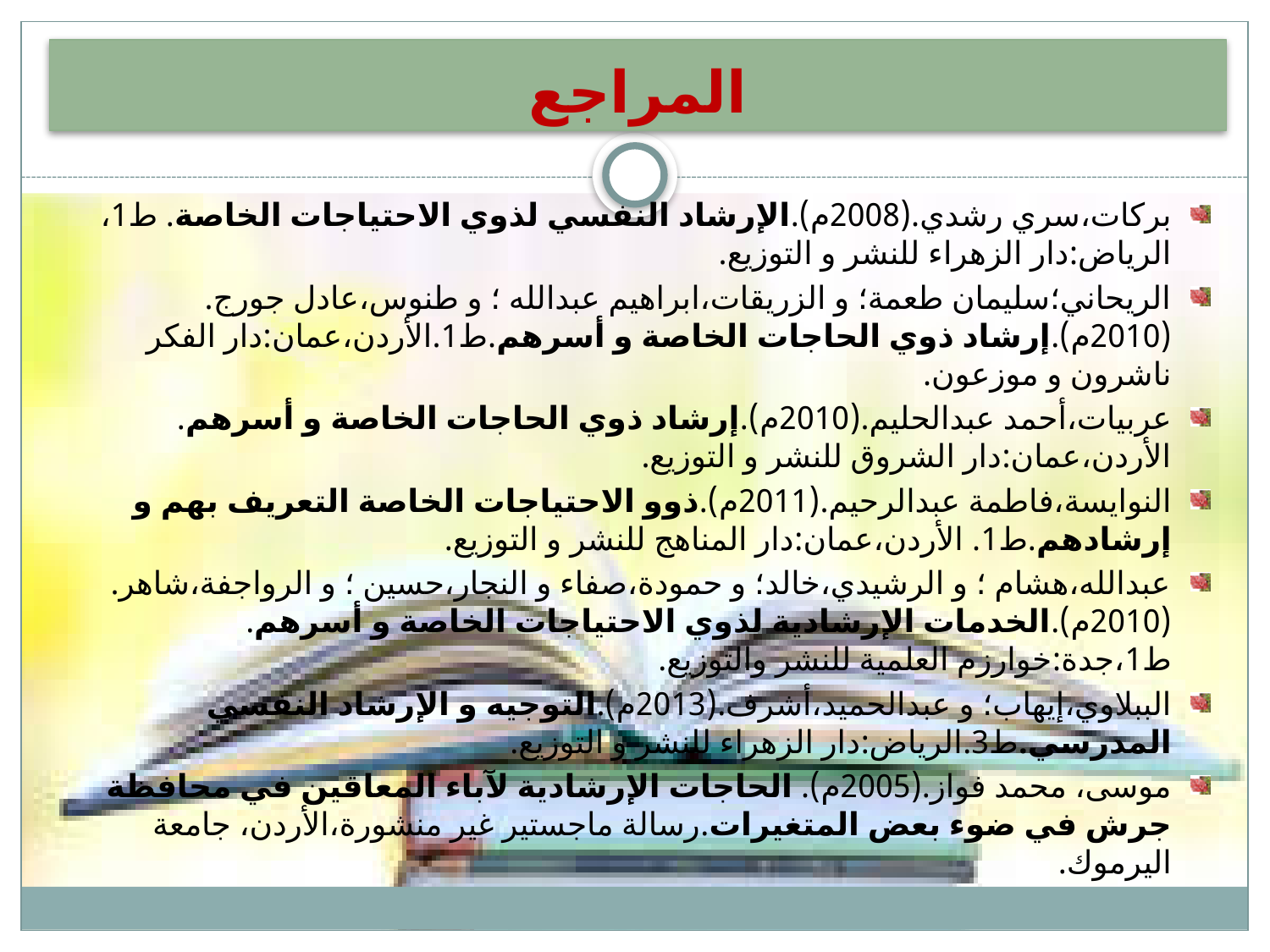

# المراجع
بركات،سري رشدي.(2008م).الإرشاد النفسي لذوي الاحتياجات الخاصة. ط1، الرياض:دار الزهراء للنشر و التوزيع.
الريحاني؛سليمان طعمة؛ و الزريقات،ابراهيم عبدالله ؛ و طنوس،عادل جورج.(2010م).إرشاد ذوي الحاجات الخاصة و أسرهم.ط1.الأردن،عمان:دار الفكر ناشرون و موزعون.
عربيات،أحمد عبدالحليم.(2010م).إرشاد ذوي الحاجات الخاصة و أسرهم. الأردن،عمان:دار الشروق للنشر و التوزيع.
النوايسة،فاطمة عبدالرحيم.(2011م).ذوو الاحتياجات الخاصة التعريف بهم و إرشادهم.ط1. الأردن،عمان:دار المناهج للنشر و التوزيع.
عبدالله،هشام ؛ و الرشيدي،خالد؛ و حمودة،صفاء و النجار،حسين ؛ و الرواجفة،شاهر.(2010م).الخدمات الإرشادية لذوي الاحتياجات الخاصة و أسرهم. ط1،جدة:خوارزم العلمية للنشر والتوزيع.
الببلاوي،إيهاب؛ و عبدالحميد،أشرف.(2013م).التوجيه و الإرشاد النفسي المدرسي.ط3.الرياض:دار الزهراء للنشر و التوزيع.
موسى، محمد فواز.(2005م). الحاجات الإرشادية لآباء المعاقين في محافظة جرش في ضوء بعض المتغيرات.رسالة ماجستير غير منشورة،الأردن، جامعة اليرموك.